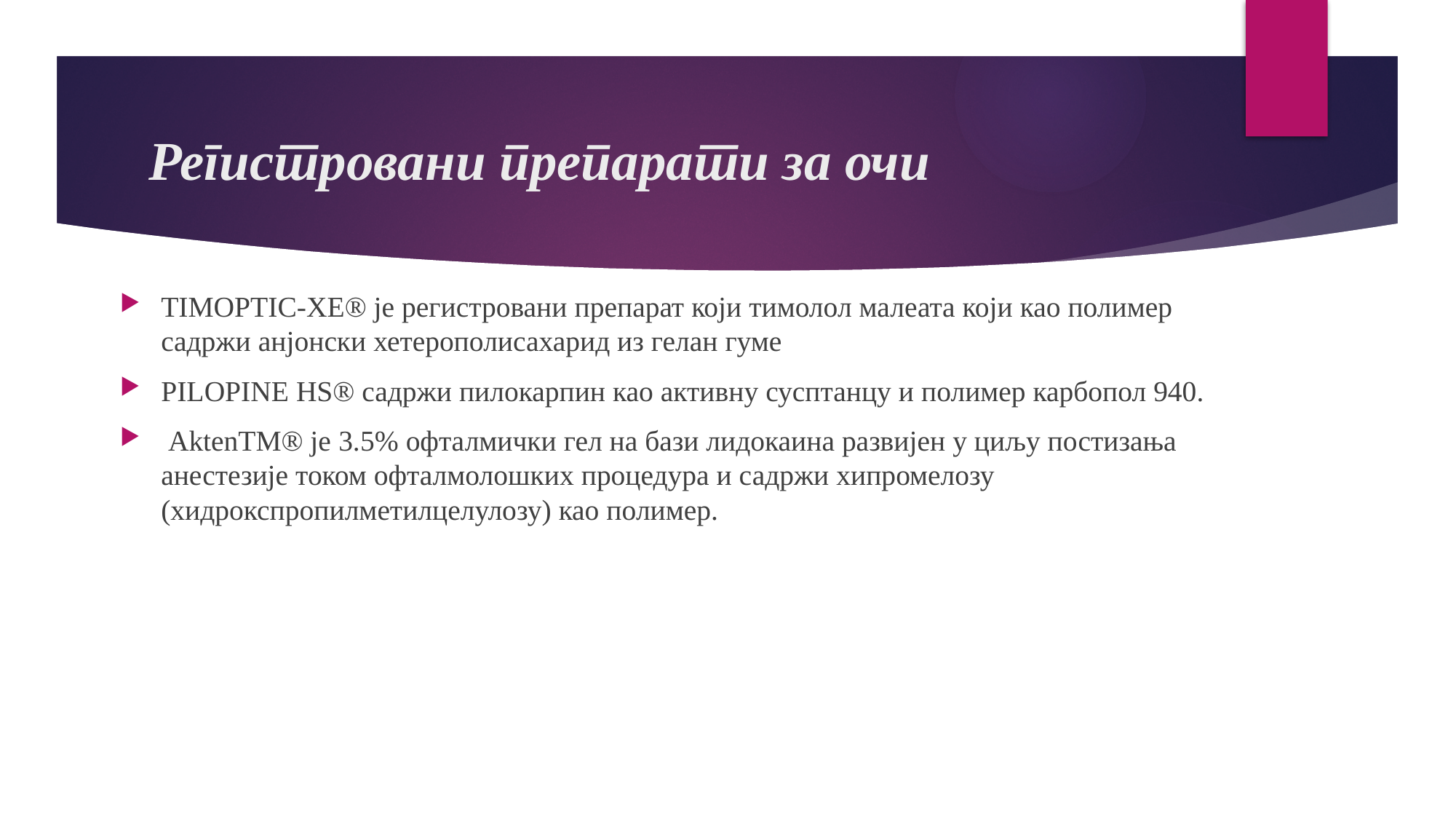

# Регистровани препарати за очи
TIMOPTIC-XE® је регистровани препарат који тимолол малеата који као полимер садржи анјонски хетерополисахарид из гелан гуме
PILOPINE HS® садржи пилокарпин као активну сусптанцу и полимер карбопол 940.
 AktenTM® је 3.5% офталмички гел на бази лидокаина развијен у циљу постизања анестезије током офталмолошких процедура и садржи хипромелозу (хидрокспропилметилцелулозу) као полимер.